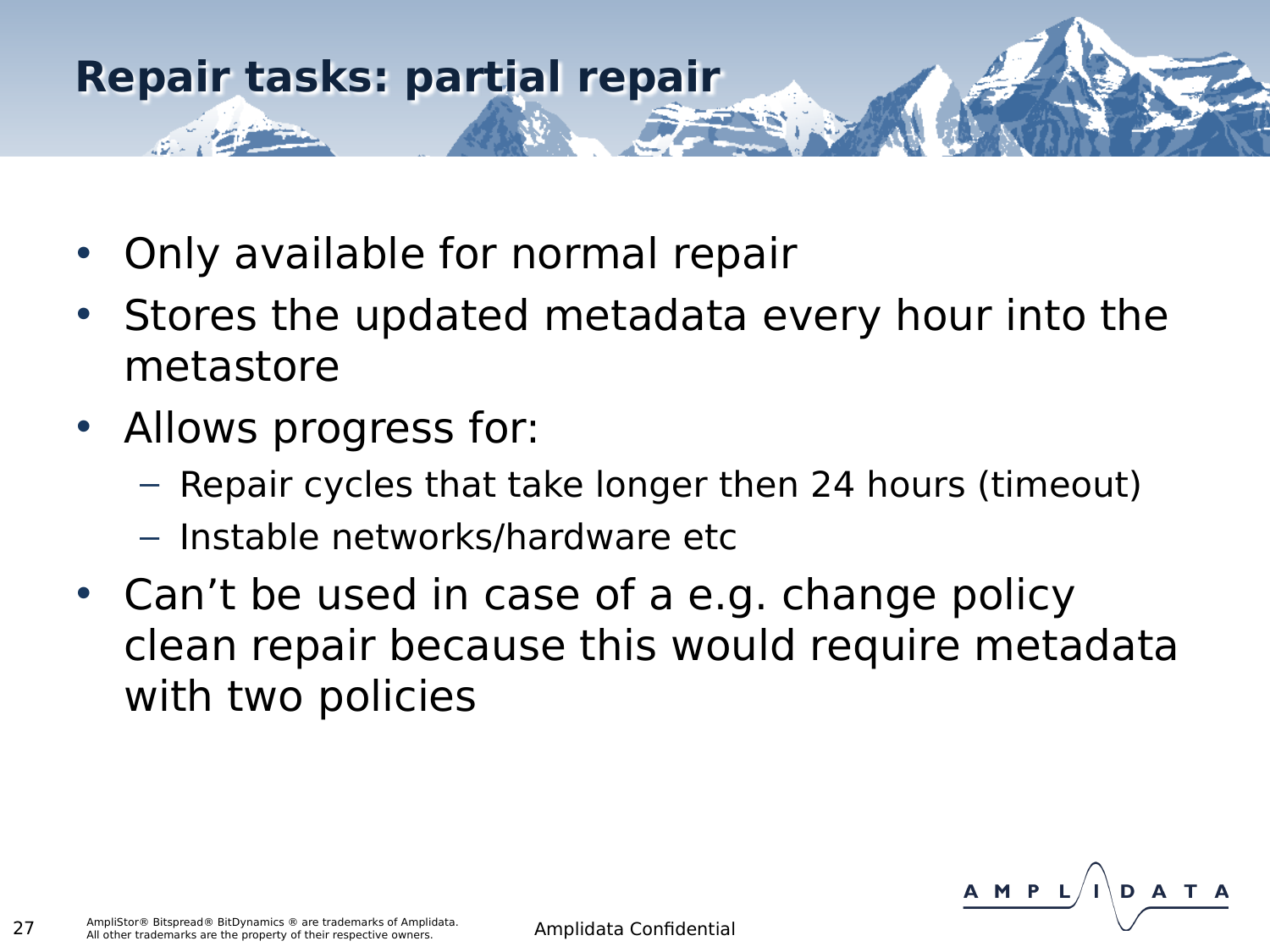

# Repair tasks: partial repair
Only available for normal repair
Stores the updated metadata every hour into the metastore
Allows progress for:
Repair cycles that take longer then 24 hours (timeout)
Instable networks/hardware etc
Can’t be used in case of a e.g. change policy clean repair because this would require metadata with two policies

27
Amplidata Confidential